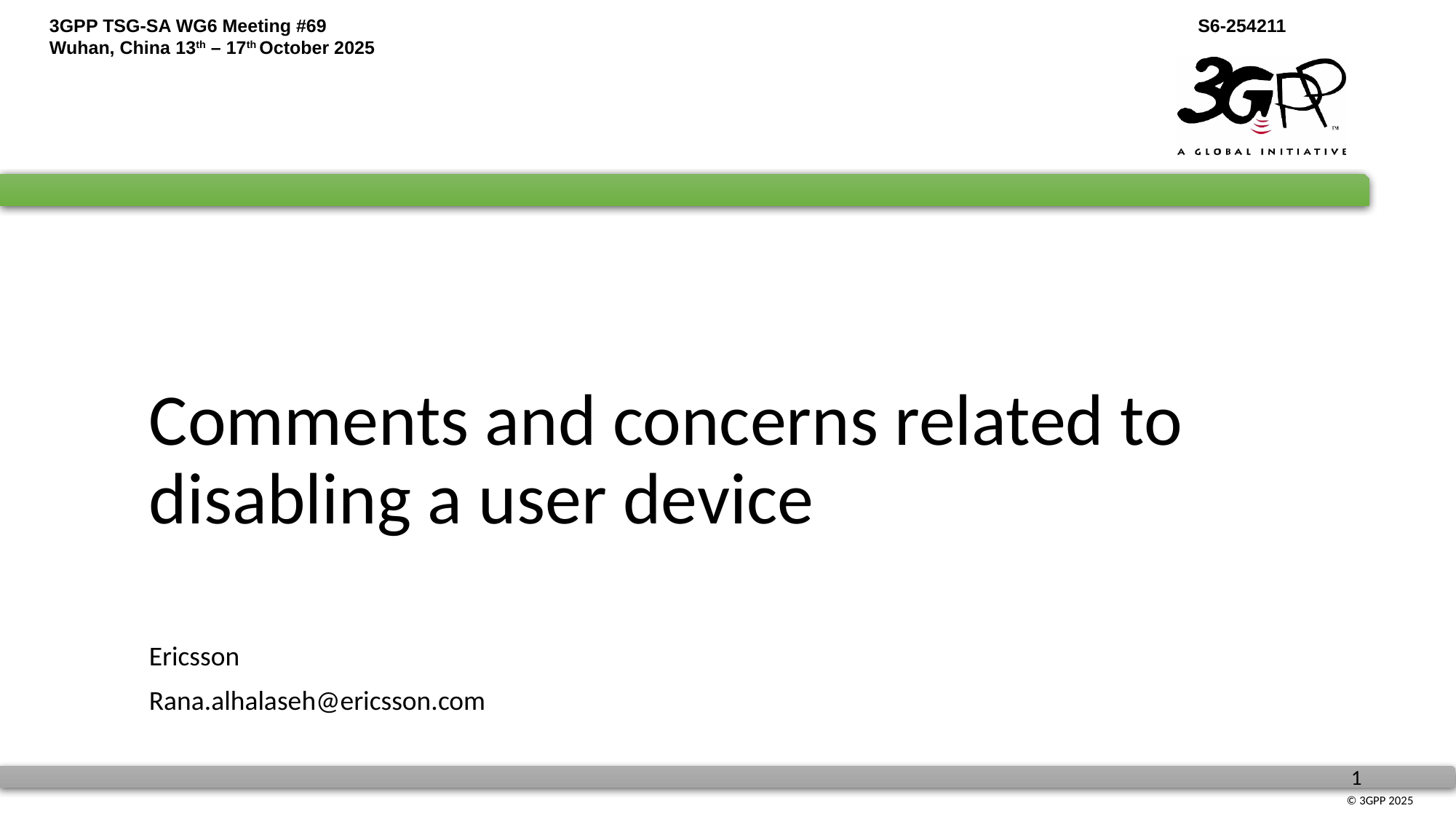

# Comments and concerns related to disabling a user device
Ericsson
Rana.alhalaseh@ericsson.com